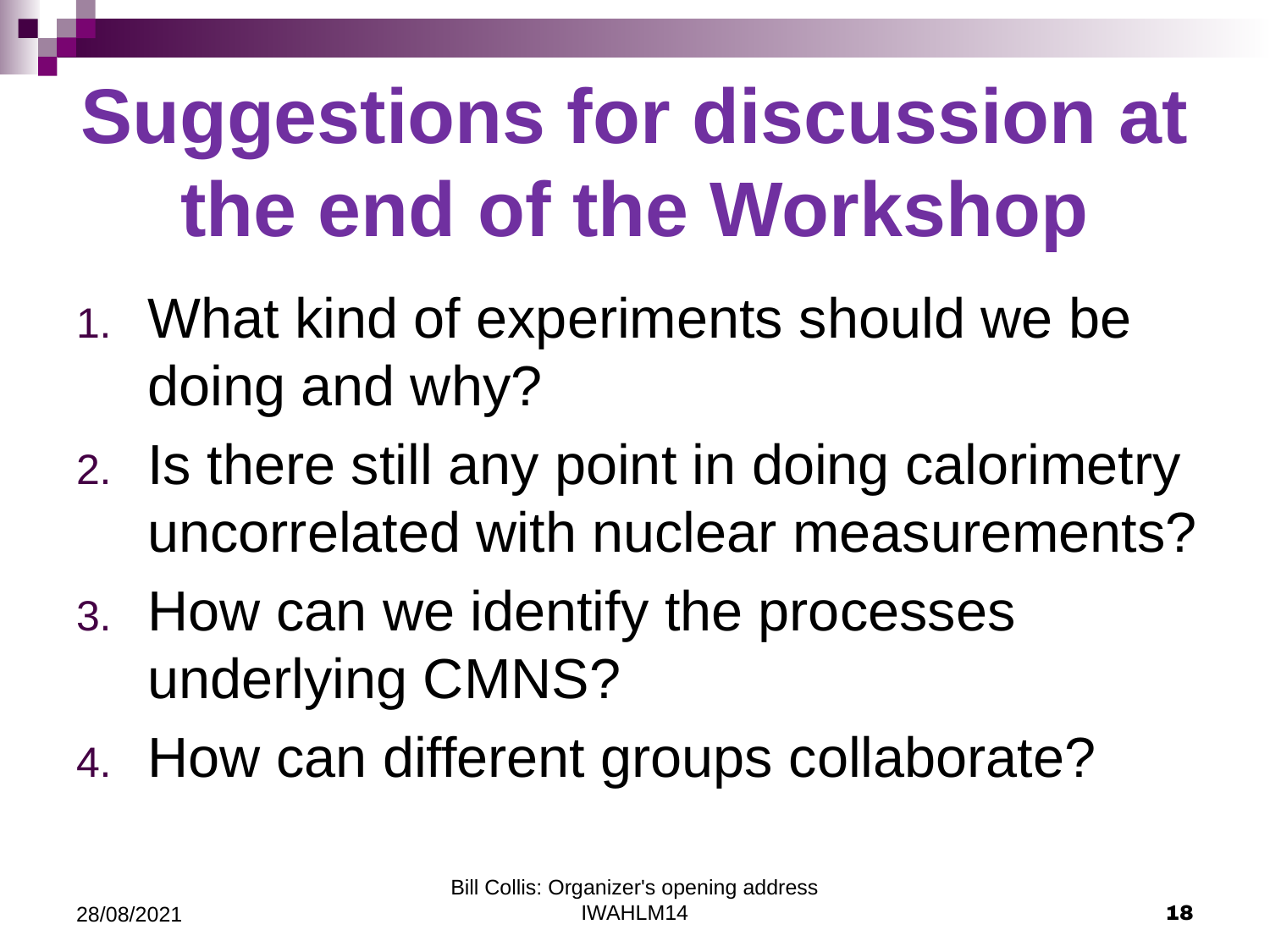

# Suggestions for discussion at the end of the Workshop
What kind of experiments should we be doing and why?
Is there still any point in doing calorimetry uncorrelated with nuclear measurements?
How can we identify the processes underlying CMNS?
How can different groups collaborate?
28/08/2021
Bill Collis: Organizer's opening address IWAHLM14
18